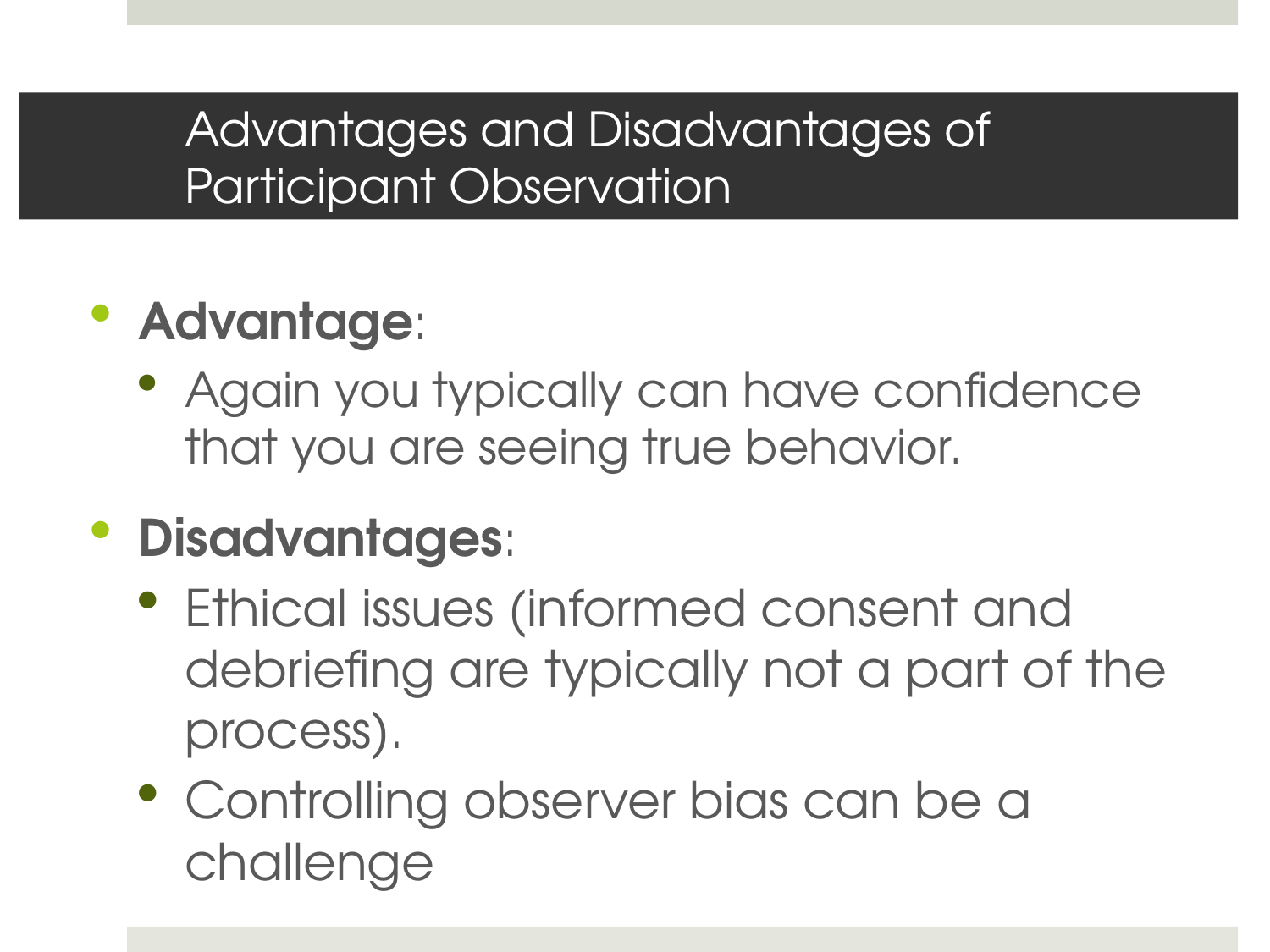

# Advantages and Disadvantages of Participant Observation
Advantage:
Again you typically can have confidence that you are seeing true behavior.
Disadvantages:
Ethical issues (informed consent and debriefing are typically not a part of the process).
Controlling observer bias can be a challenge